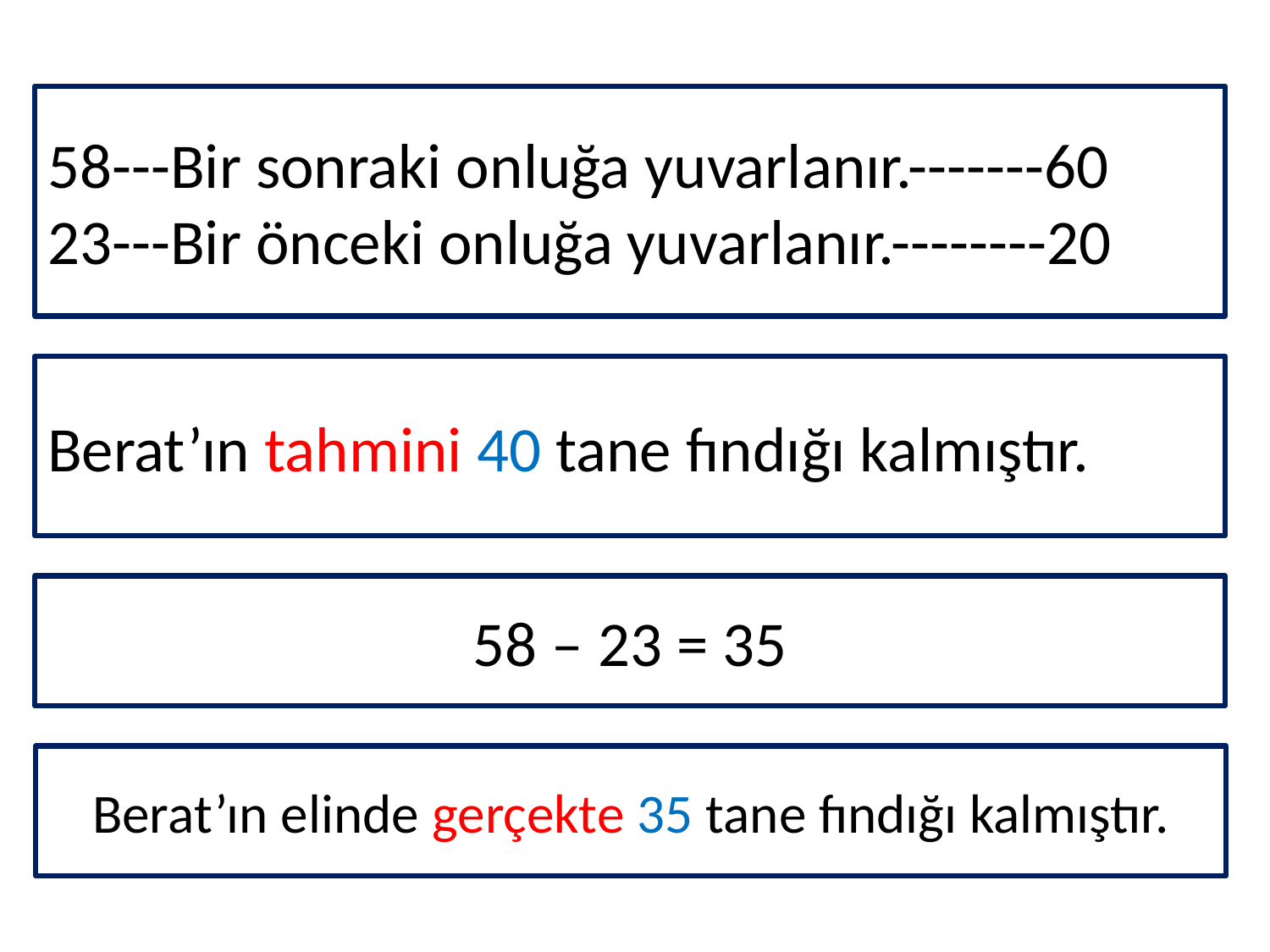

# 58---Bir sonraki onluğa yuvarlanır.-------60 23---Bir önceki onluğa yuvarlanır.--------20
Berat’ın tahmini 40 tane fındığı kalmıştır.
58 – 23 = 35
Berat’ın elinde gerçekte 35 tane fındığı kalmıştır.